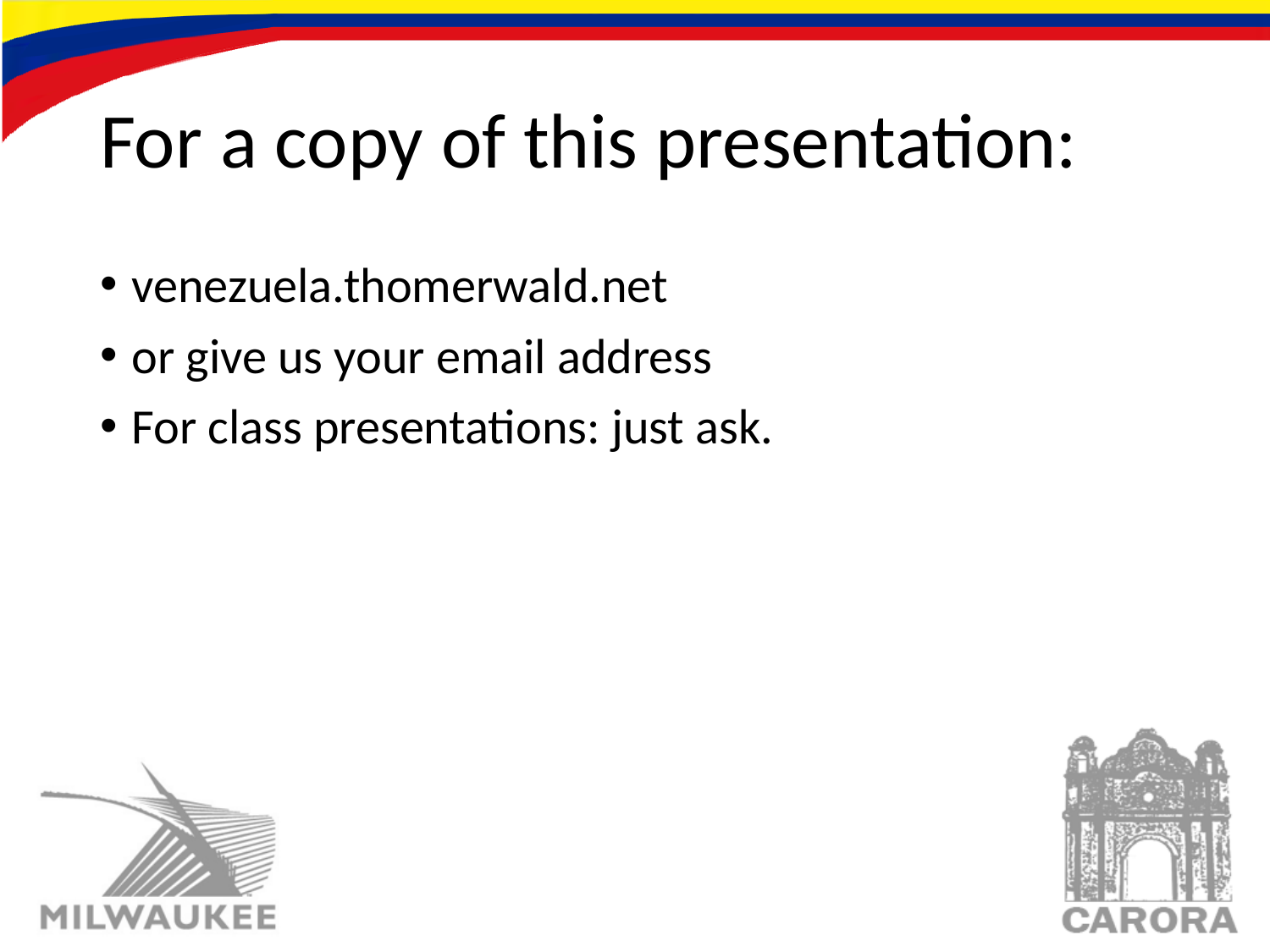

# For a copy of this presentation:
venezuela.thomerwald.net
or give us your email address
For class presentations: just ask.